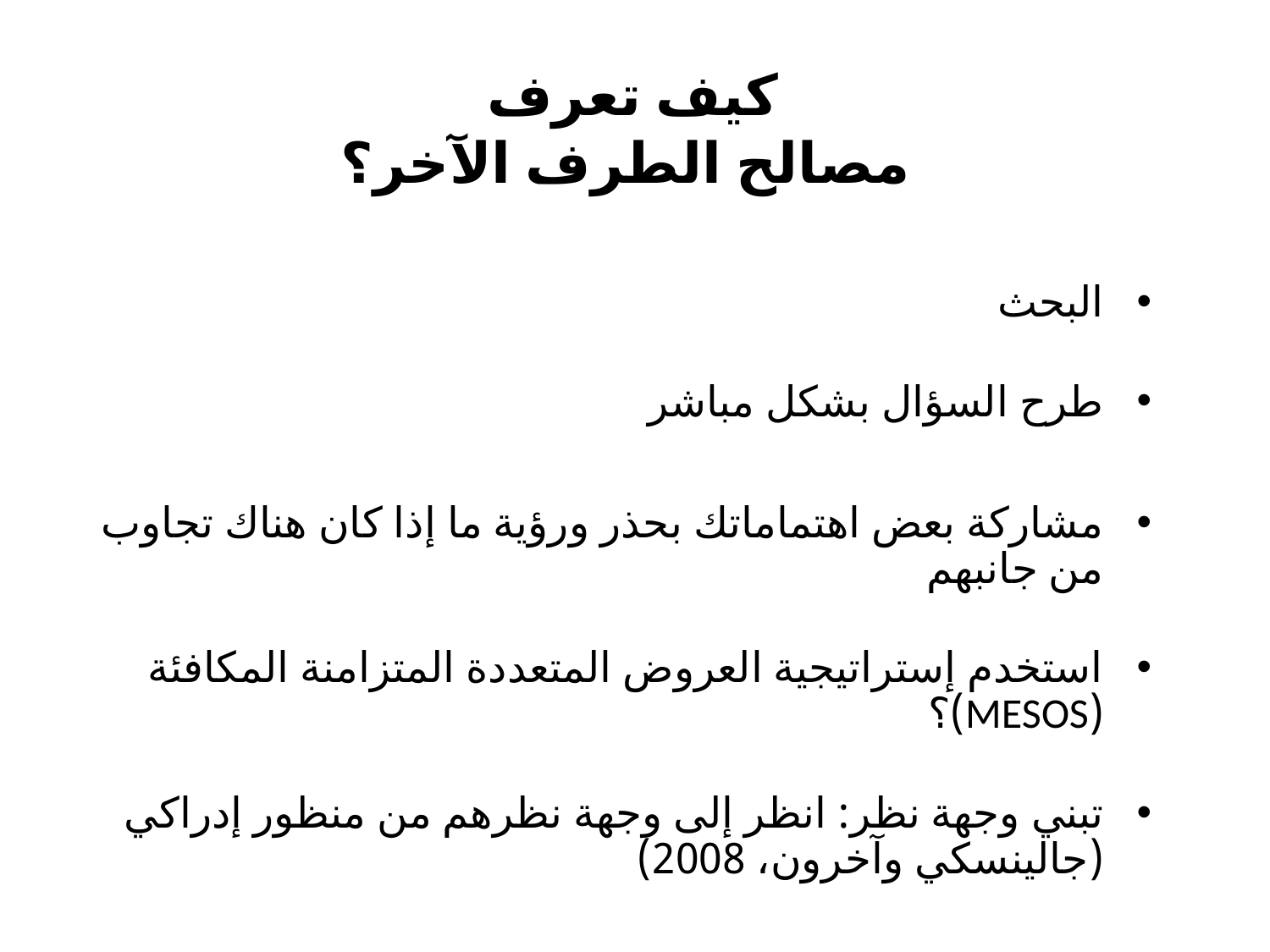

# كيف تعرف مصالح الطرف الآخر؟
البحث

طرح السؤال بشكل مباشر

مشاركة بعض اهتماماتك بحذر ورؤية ما إذا كان هناك تجاوب من جانبهم

استخدم إستراتيجية العروض المتعددة المتزامنة المكافئة (MESOS)؟

تبني وجهة نظر: انظر إلى وجهة نظرهم من منظور إدراكي (جالينسكي وآخرون، 2008)